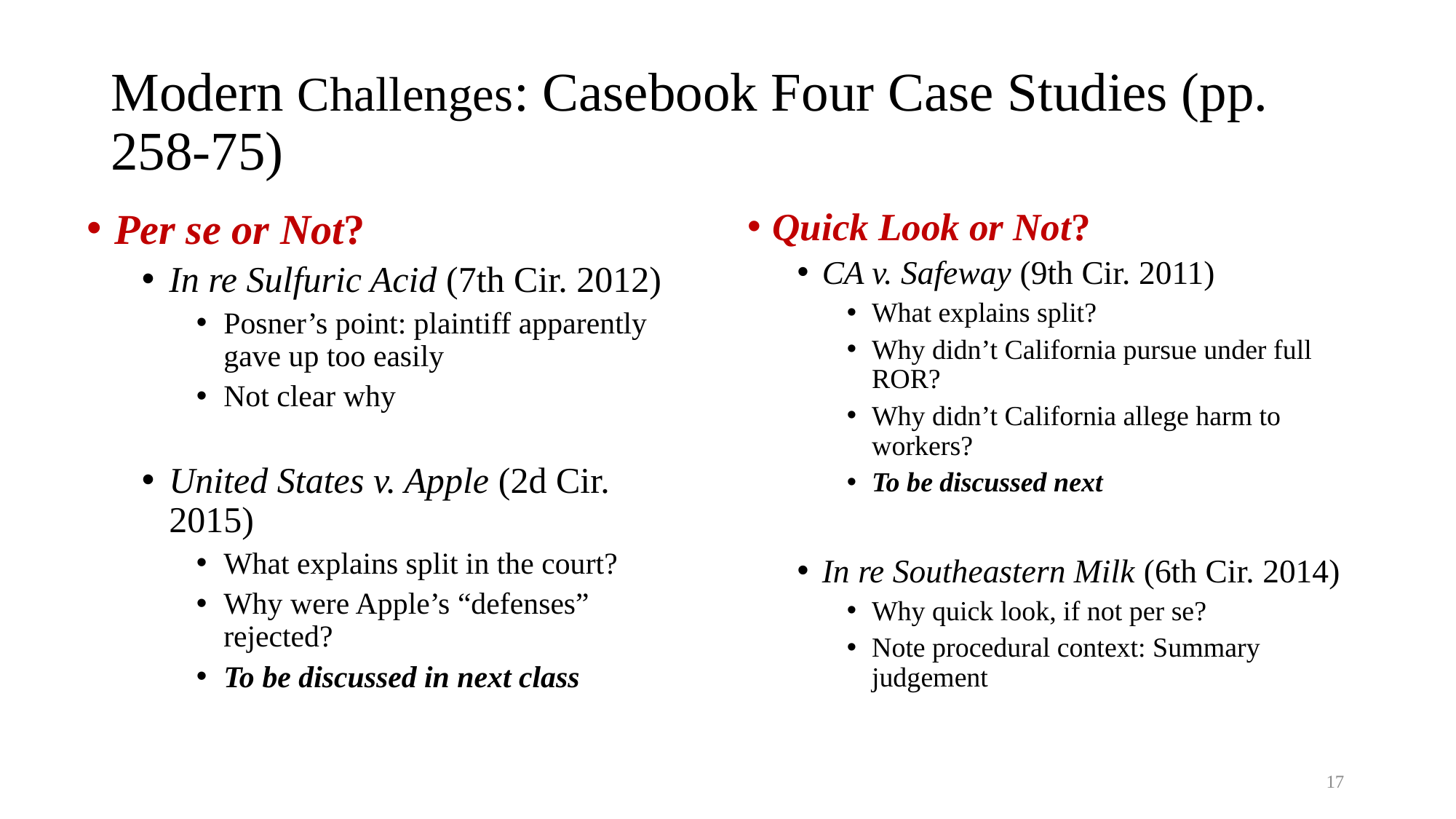

# Modern Challenges: Casebook Four Case Studies (pp. 258-75)
Per se or Not?
In re Sulfuric Acid (7th Cir. 2012)
Posner’s point: plaintiff apparently gave up too easily
Not clear why

United States v. Apple (2d Cir. 2015)
What explains split in the court?
Why were Apple’s “defenses” rejected?
To be discussed in next class
Quick Look or Not?
CA v. Safeway (9th Cir. 2011)
What explains split?
Why didn’t California pursue under full ROR?
Why didn’t California allege harm to workers?
To be discussed next

In re Southeastern Milk (6th Cir. 2014)
Why quick look, if not per se?
Note procedural context: Summary judgement
17